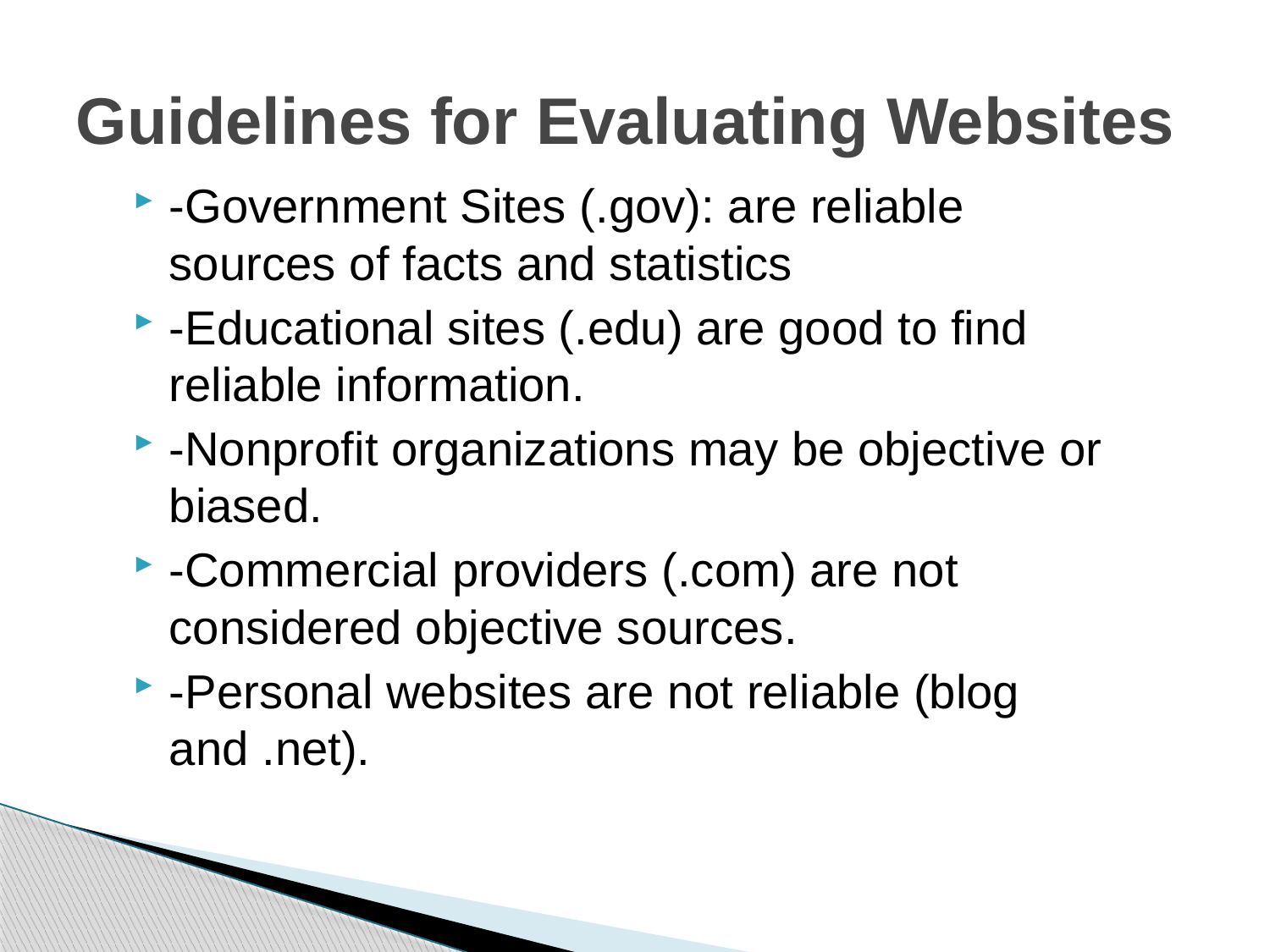

# Guidelines for Evaluating Websites
-Government Sites (.gov): are reliable sources of facts and statistics
-Educational sites (.edu) are good to find reliable information.
-Nonprofit organizations may be objective or biased.
-Commercial providers (.com) are not considered objective sources.
-Personal websites are not reliable (blog and .net).